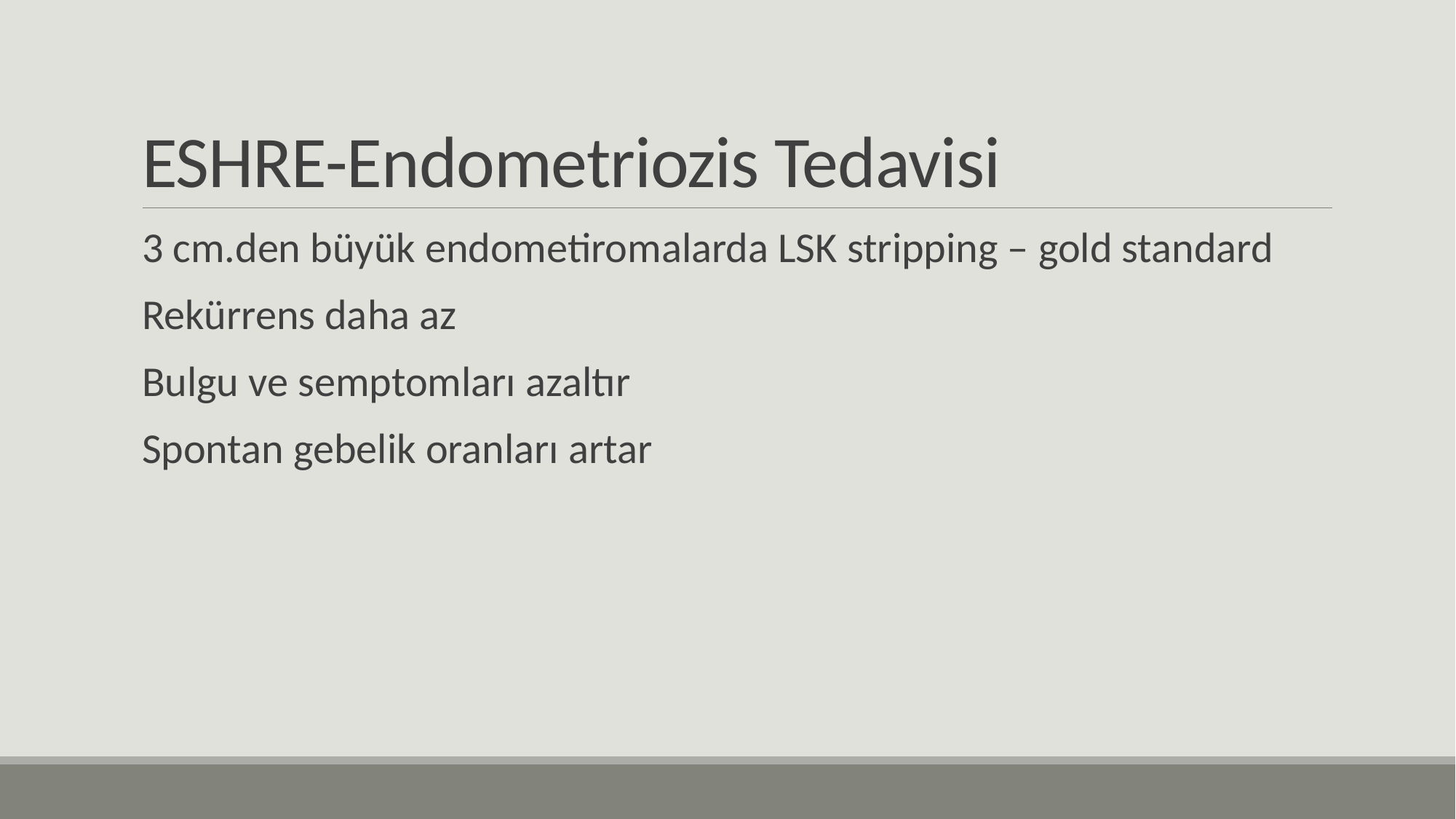

# ESHRE-Endometriozis Tedavisi
3 cm.den büyük endometiromalarda LSK stripping – gold standard
Rekürrens daha az
Bulgu ve semptomları azaltır
Spontan gebelik oranları artar